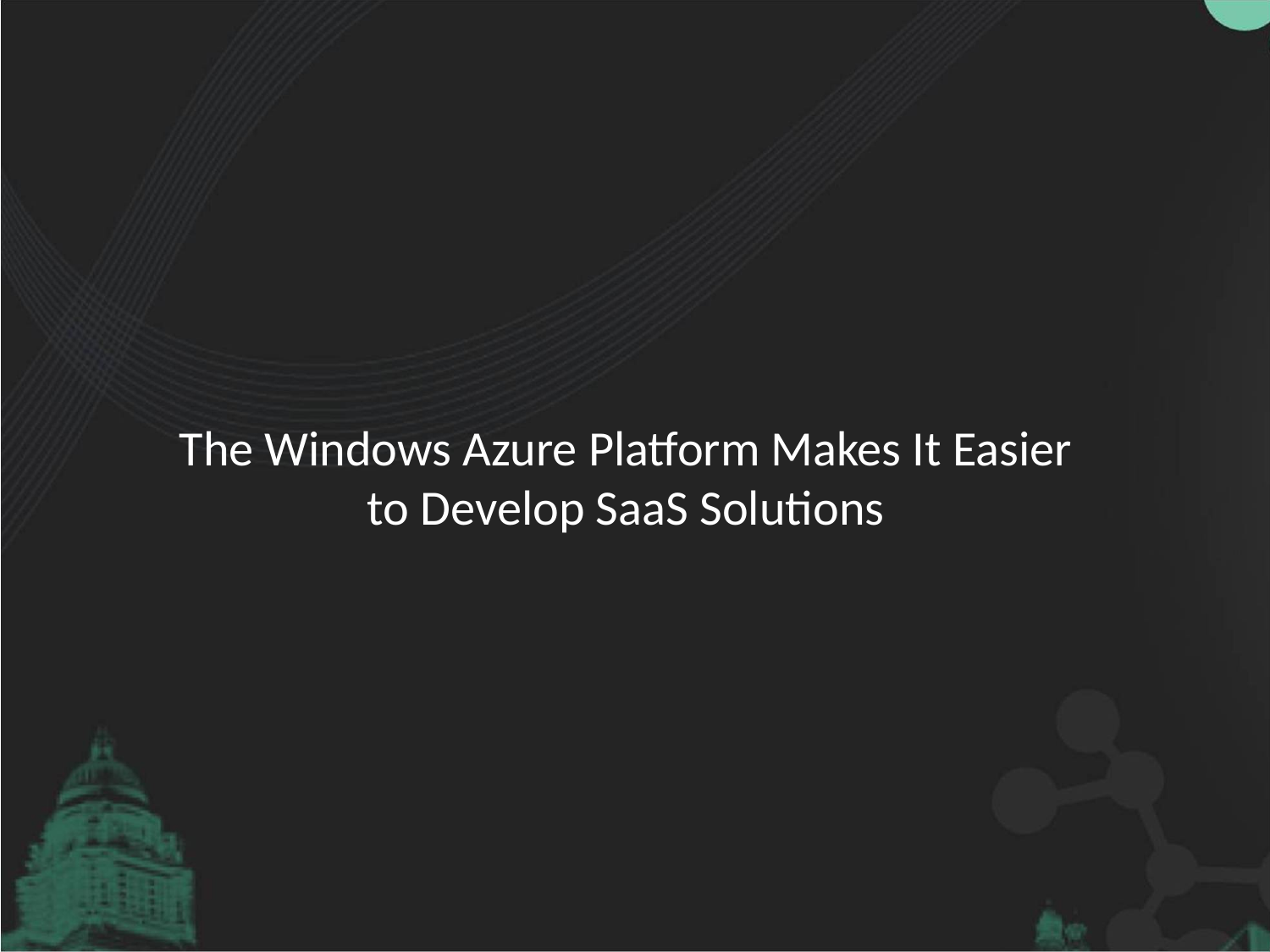

# The Windows Azure Platform Makes It Easier to Develop SaaS Solutions